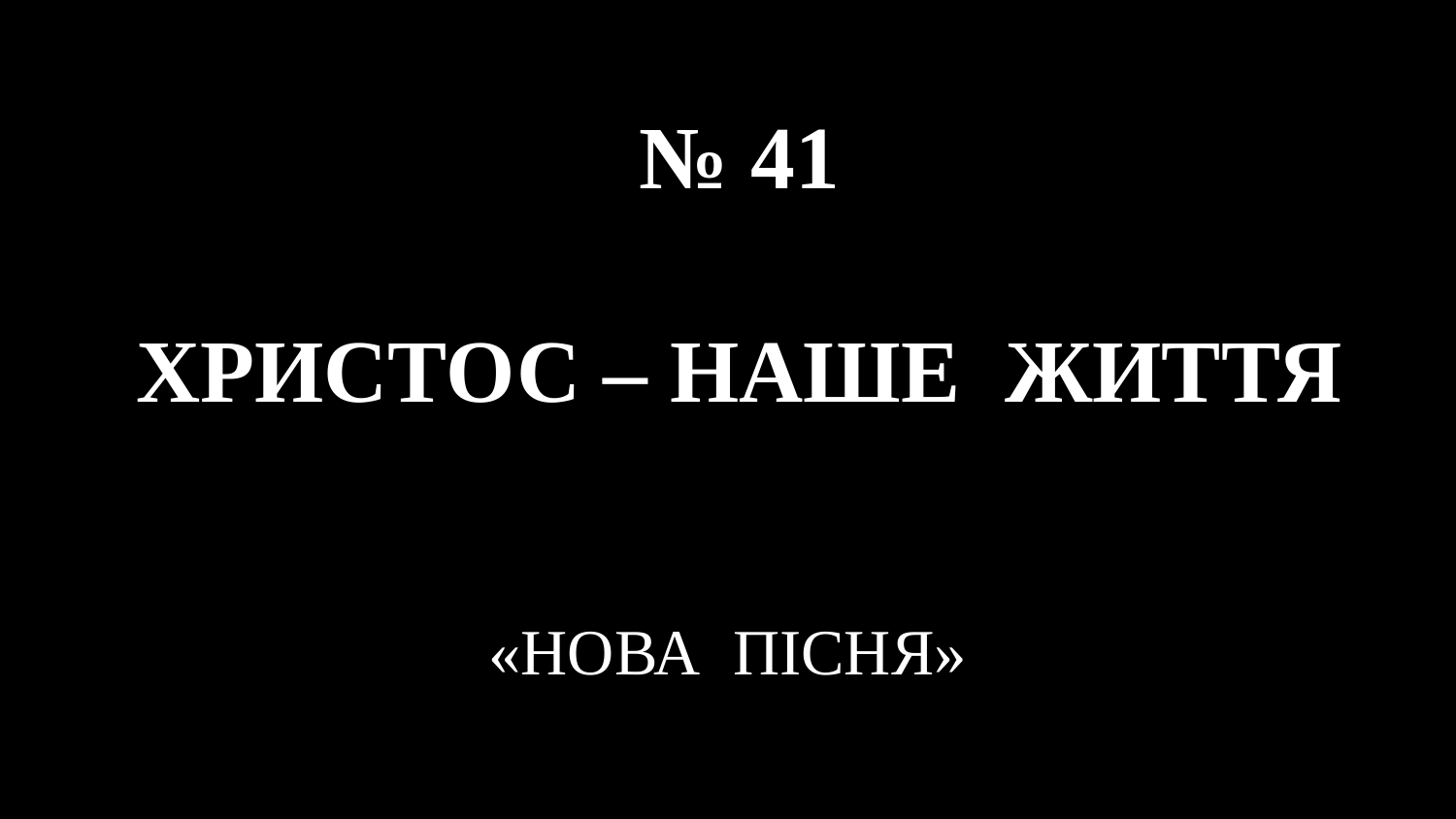

# № 41 ХРИСТОС – НАШЕ  ЖИТТЯ
«НОВА  ПІСНЯ»